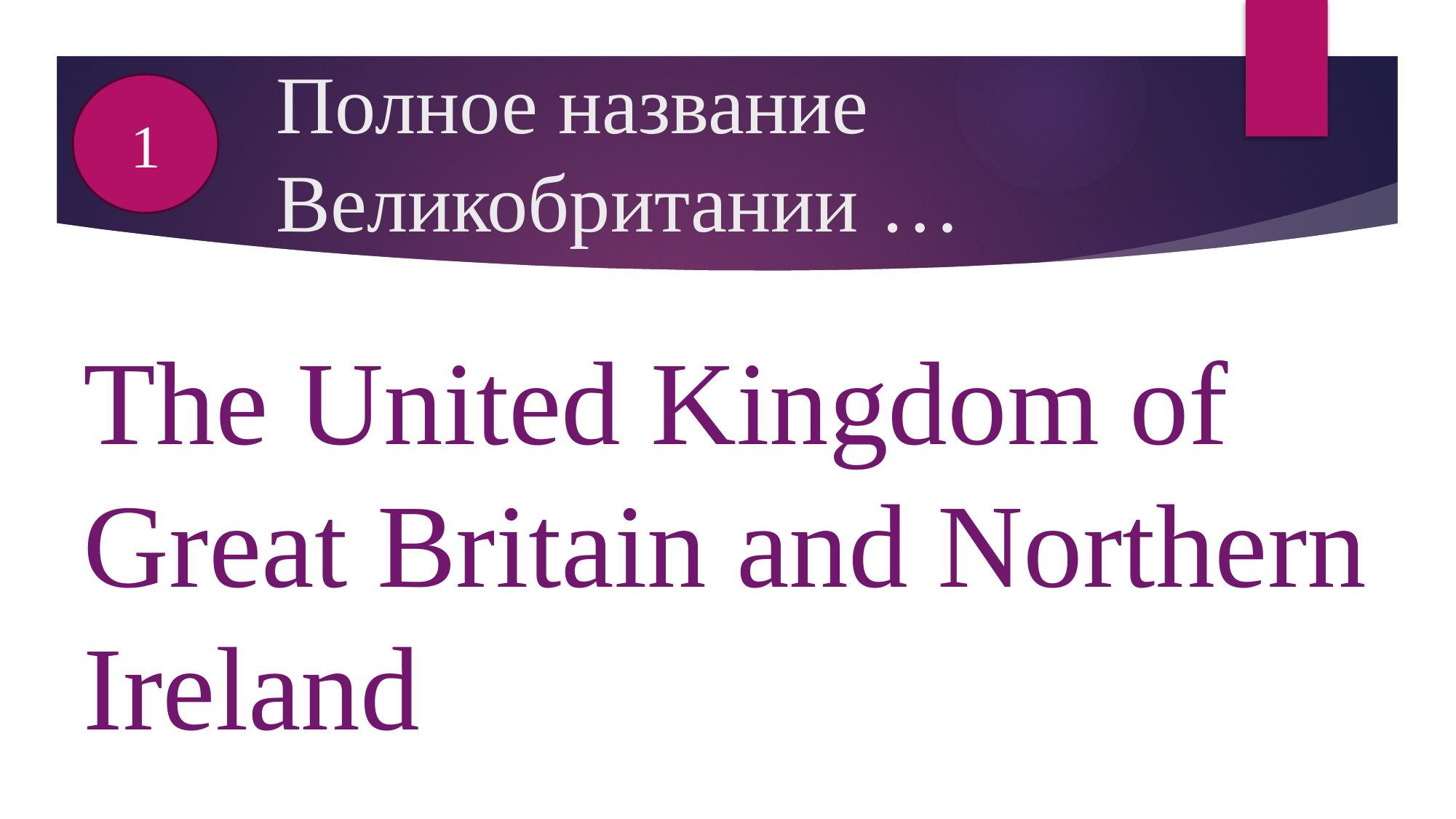

# Полное название Великобритании …
1
The United Kingdom of Great Britain and Northern Ireland